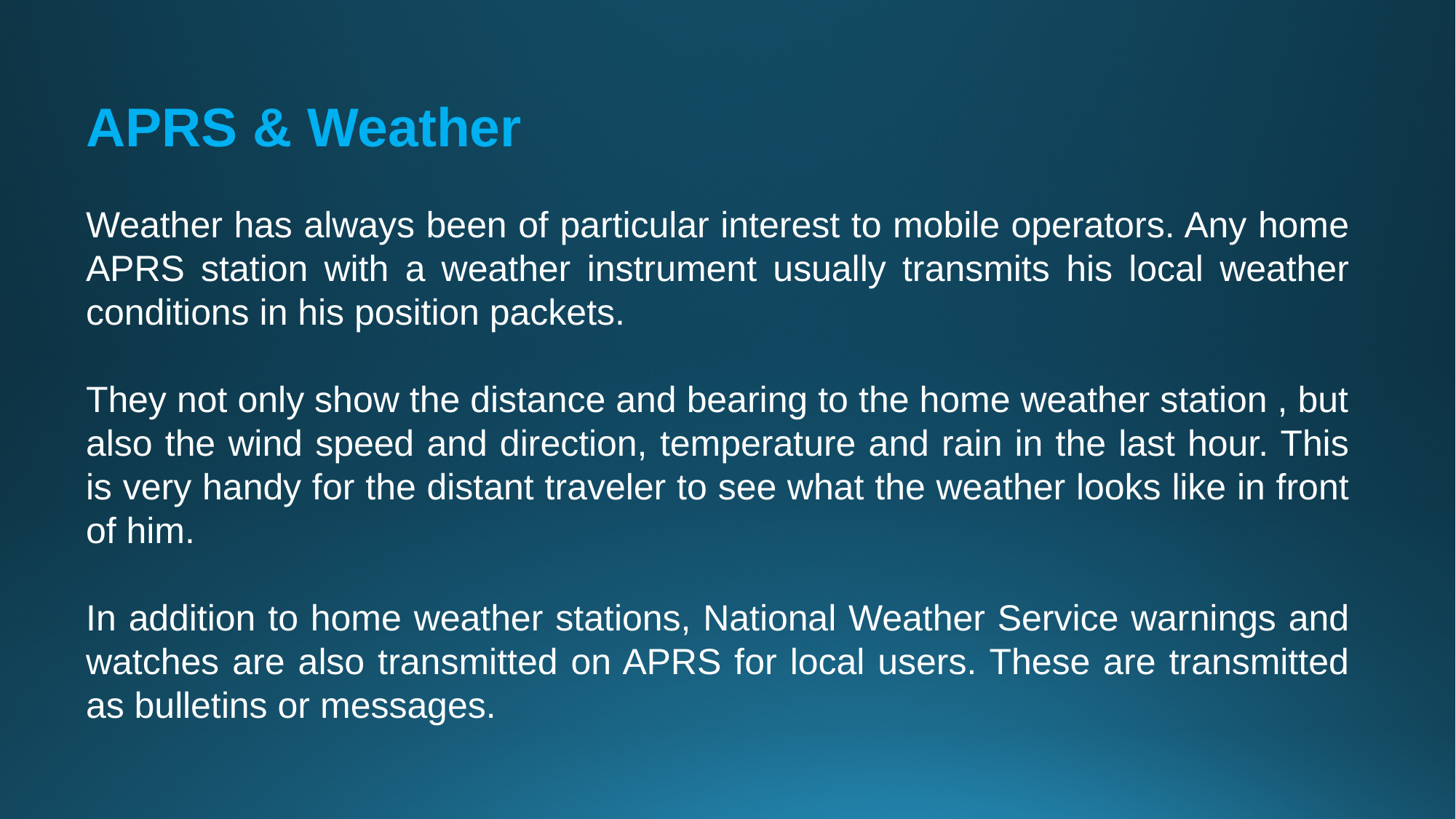

APRS & Weather

Weather has always been of particular interest to mobile operators. Any home APRS station with a weather instrument usually transmits his local weather conditions in his position packets.

They not only show the distance and bearing to the home weather station , but also the wind speed and direction, temperature and rain in the last hour. This is very handy for the distant traveler to see what the weather looks like in front of him.

In addition to home weather stations, National Weather Service warnings and watches are also transmitted on APRS for local users. These are transmitted as bulletins or messages.